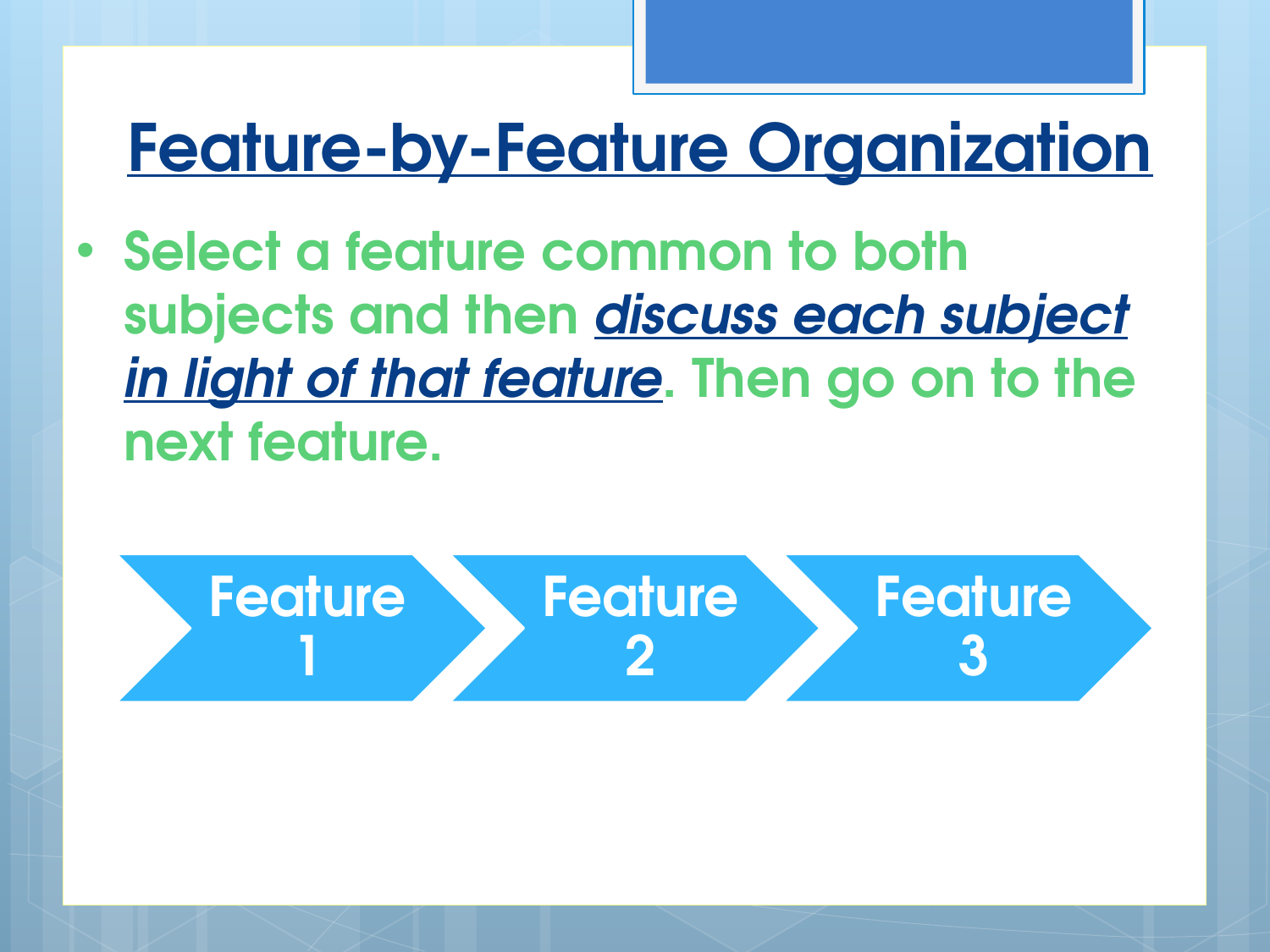

# Feature-by-Feature Organization
Select a feature common to both subjects and then discuss each subject in light of that feature. Then go on to the next feature.
Feature 1
Feature 2
Feature 3